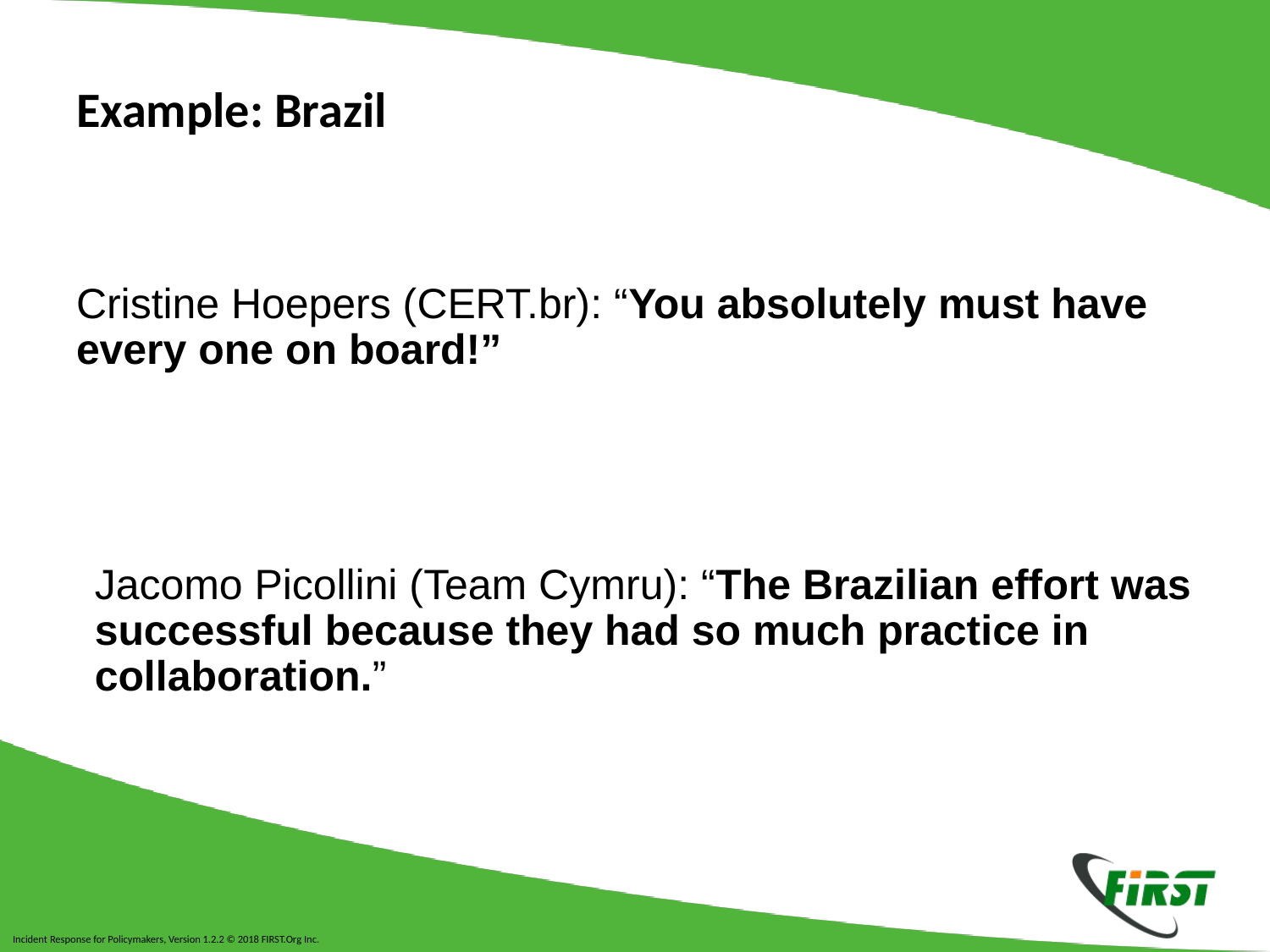

# Example: Brazil

Cristine Hoepers (CERT.br): “You absolutely must have every one on board!”

Jacomo Picollini (Team Cymru): “The Brazilian effort was successful because they had so much practice in collaboration.”